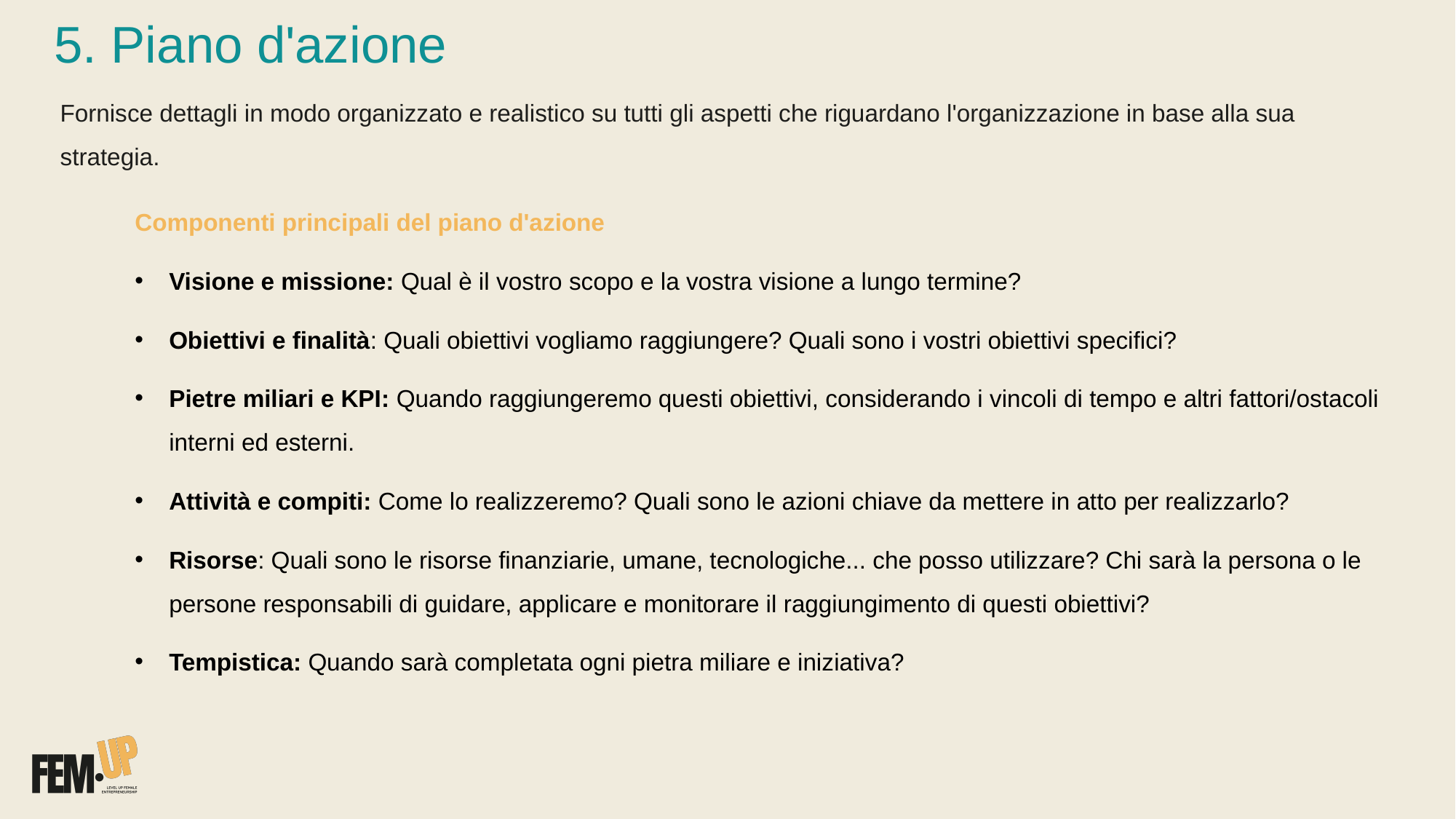

# 5. Piano d'azione
Fornisce dettagli in modo organizzato e realistico su tutti gli aspetti che riguardano l'organizzazione in base alla sua strategia.
Componenti principali del piano d'azione
Visione e missione: Qual è il vostro scopo e la vostra visione a lungo termine?
Obiettivi e finalità: Quali obiettivi vogliamo raggiungere? Quali sono i vostri obiettivi specifici?
Pietre miliari e KPI: Quando raggiungeremo questi obiettivi, considerando i vincoli di tempo e altri fattori/ostacoli interni ed esterni.
Attività e compiti: Come lo realizzeremo? Quali sono le azioni chiave da mettere in atto per realizzarlo?
Risorse: Quali sono le risorse finanziarie, umane, tecnologiche... che posso utilizzare? Chi sarà la persona o le persone responsabili di guidare, applicare e monitorare il raggiungimento di questi obiettivi?
Tempistica: Quando sarà completata ogni pietra miliare e iniziativa?